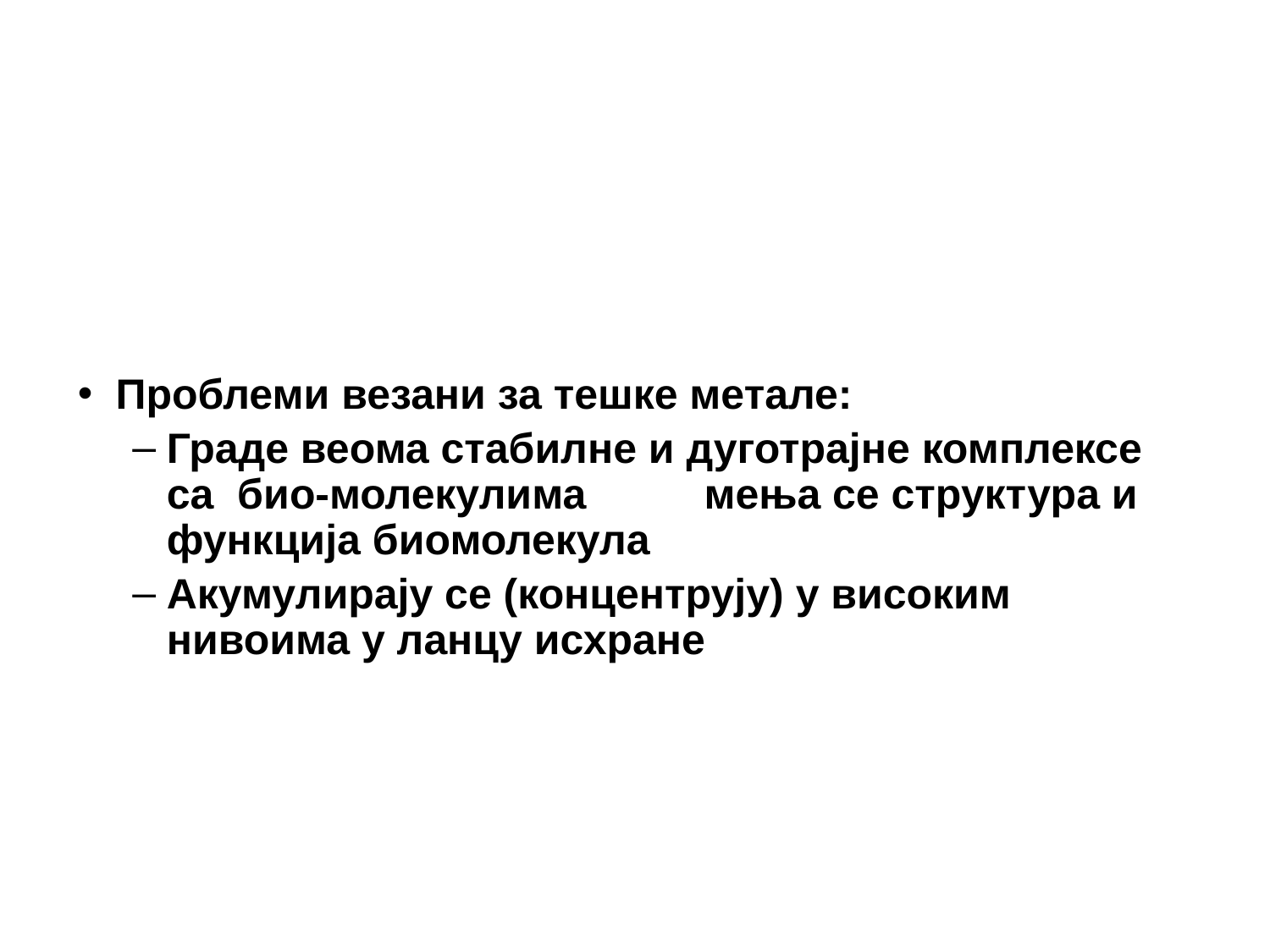

Проблеми везани за тешке метале:
Граде веома стабилне и дуготрајне комплексе са  био-молекулима          мења се структура и функција биомолекула
Акумулирају се (концентрују) у високим нивоима у ланцу исхране